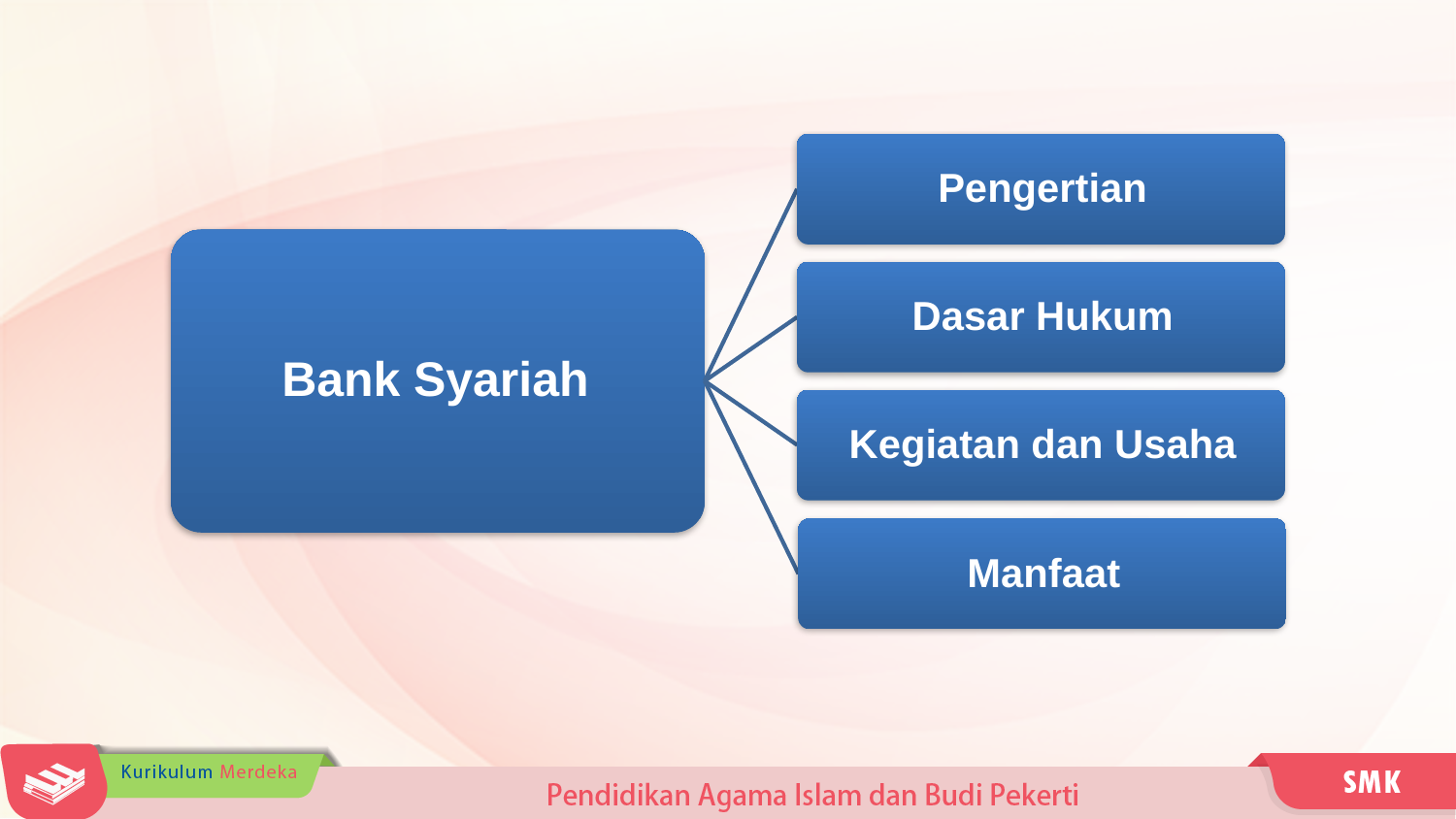

Bank Syariah

Pengertian

Dasar Hukum

Kegiatan dan Usaha

Manfaat